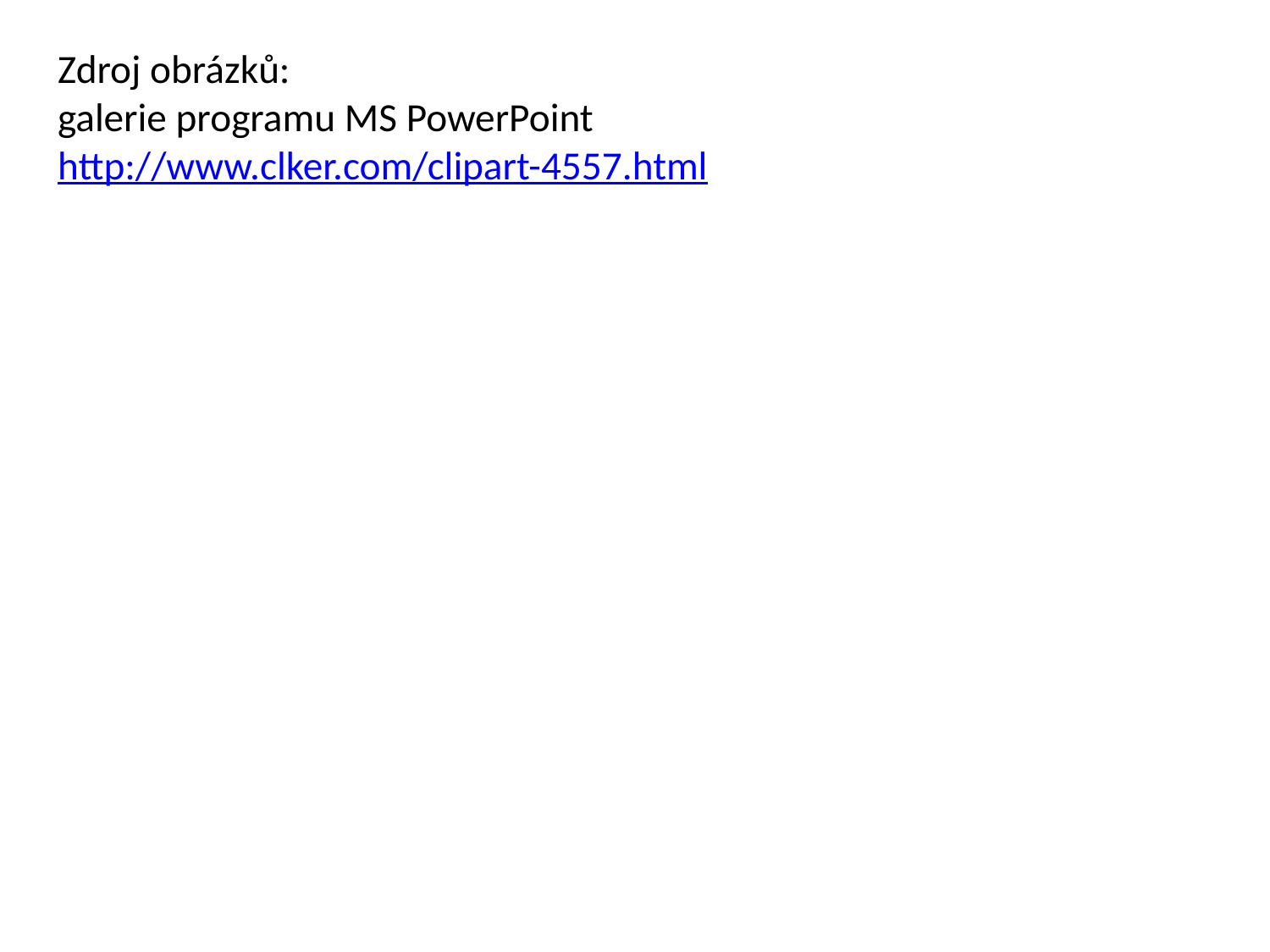

# Zdroj obrázků: galerie programu MS PowerPoint http://www.clker.com/clipart-4557.html